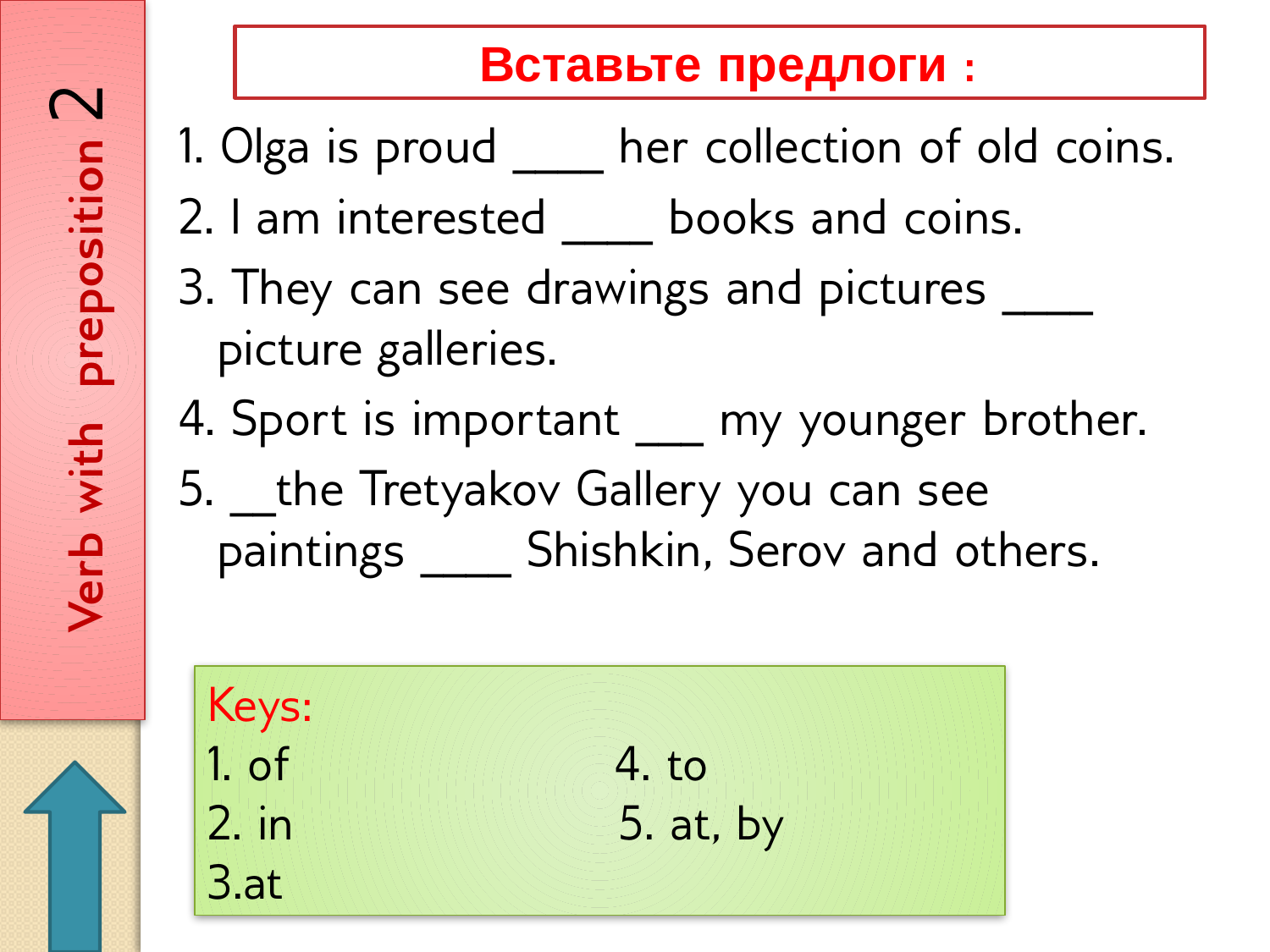

Verb with  preposition 2
 Вставьте предлоги :
1. Olga is proud ____ her collection of old coins.
2. I am interested ____ books and coins.
3. They can see drawings and pictures ____ picture galleries.
4. Sport is important ___ my younger brother.
5. __the Tretyakov Gallery you can see paintings ____ Shishkin, Serov and others.

Keys:
1. of                      4. to
2. in                      5. at, by
3.at